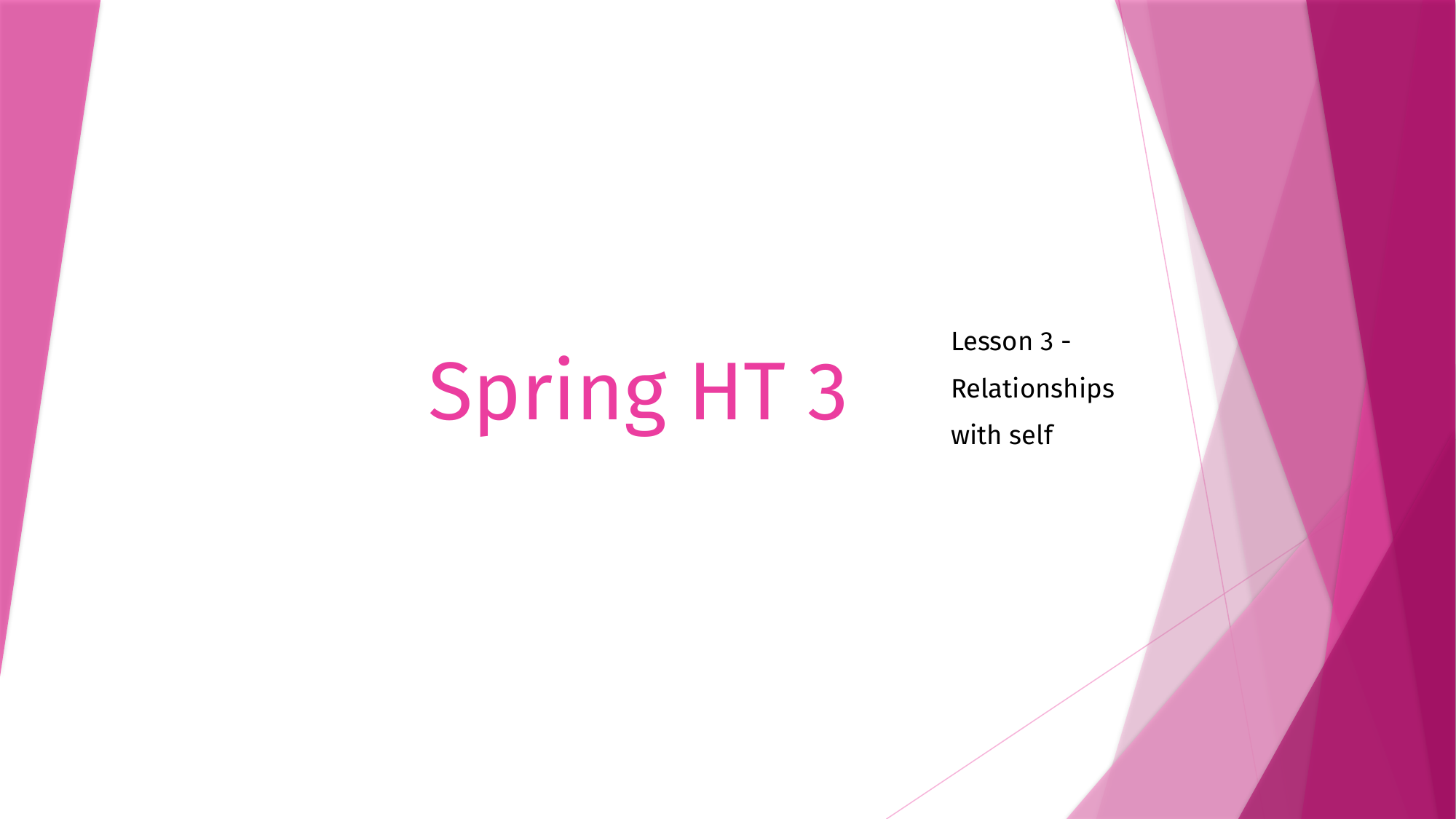

# Spring HT 3
Lesson 3 -
Relationships
with self